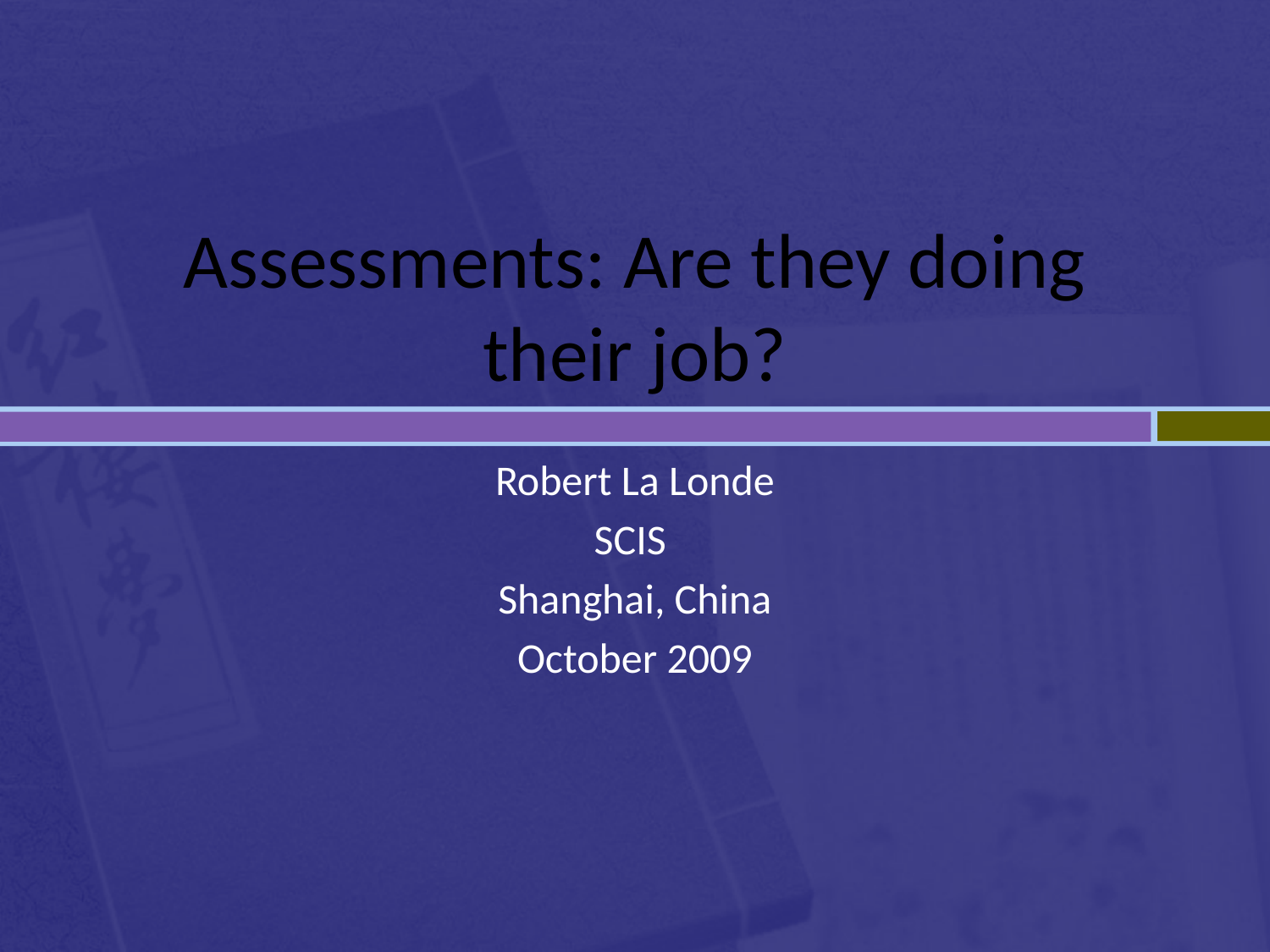

# Assessments: Are they doing their job?
Robert La Londe
SCIS
Shanghai, China
October 2009